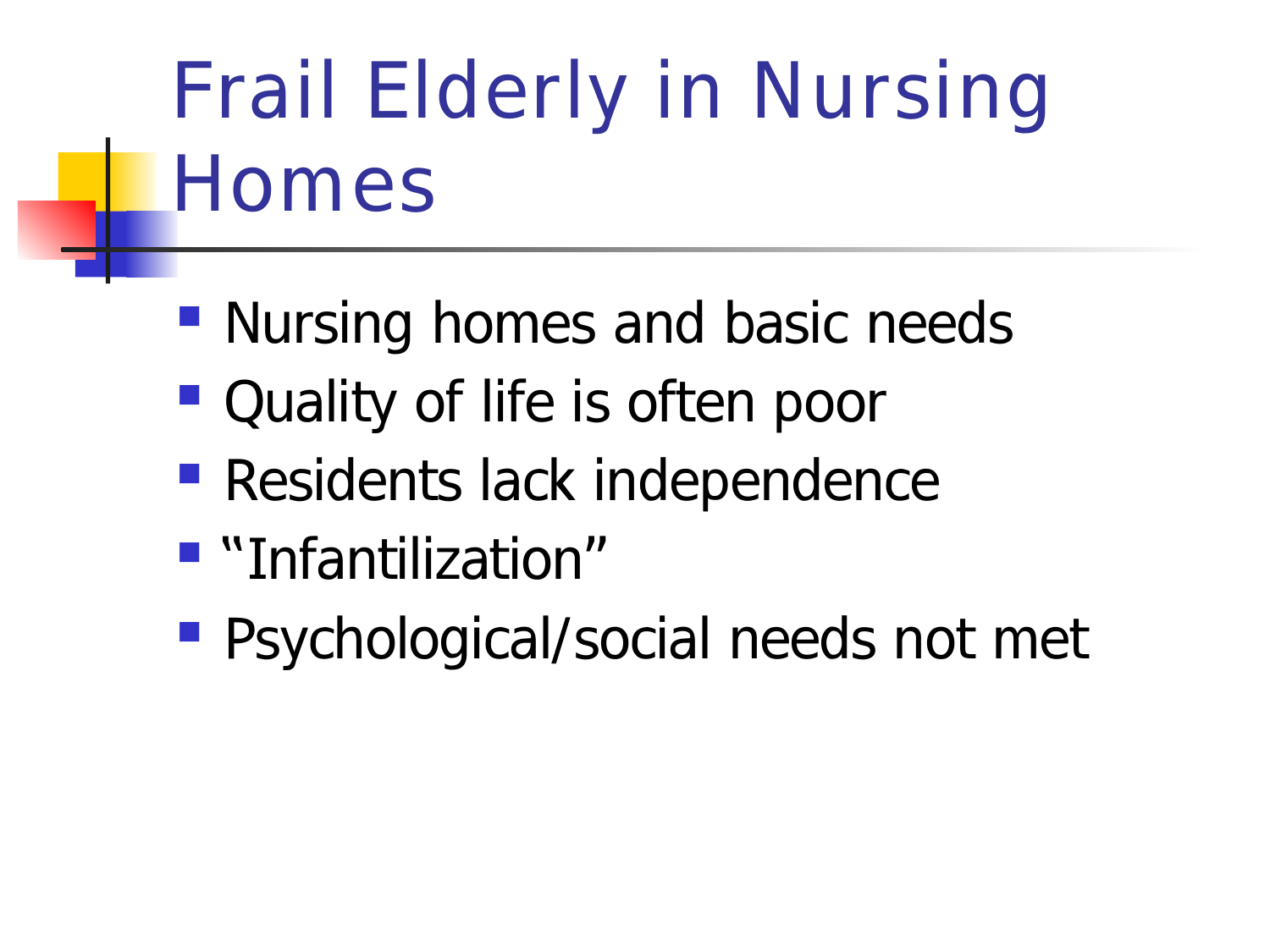

# Frail Elderly in Nursing Homes
Nursing homes and basic needs
Quality of life is often poor
Residents lack independence
“Infantilization”
Psychological/social needs not met